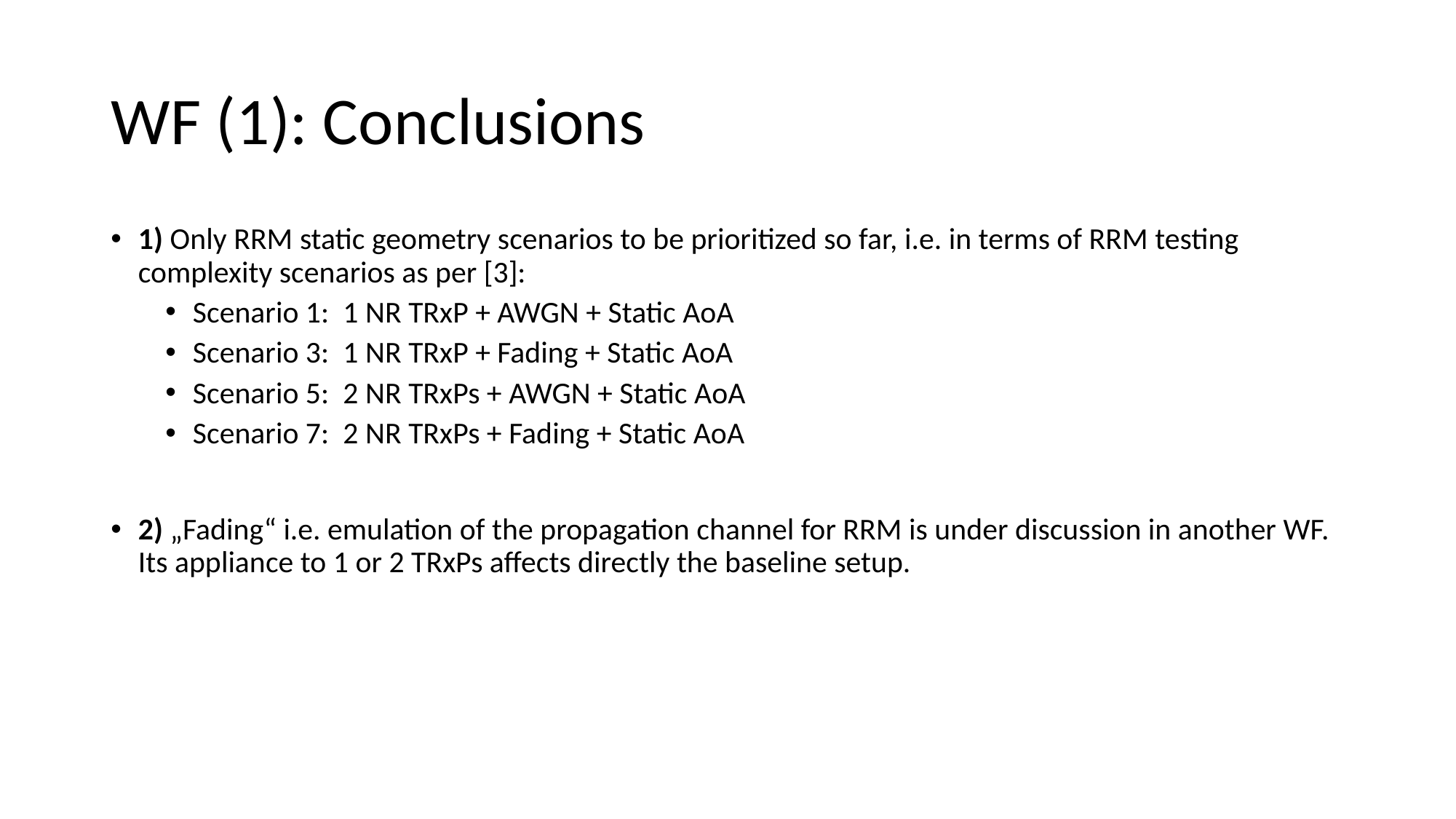

# WF (1): Conclusions
1) Only RRM static geometry scenarios to be prioritized so far, i.e. in terms of RRM testing complexity scenarios as per [3]:
Scenario 1:  1 NR TRxP + AWGN + Static AoA
Scenario 3:  1 NR TRxP + Fading + Static AoA
Scenario 5:  2 NR TRxPs + AWGN + Static AoA
Scenario 7:  2 NR TRxPs + Fading + Static AoA

2) „Fading“ i.e. emulation of the propagation channel for RRM is under discussion in another WF.
Its appliance to 1 or 2 TRxPs affects directly the baseline setup.